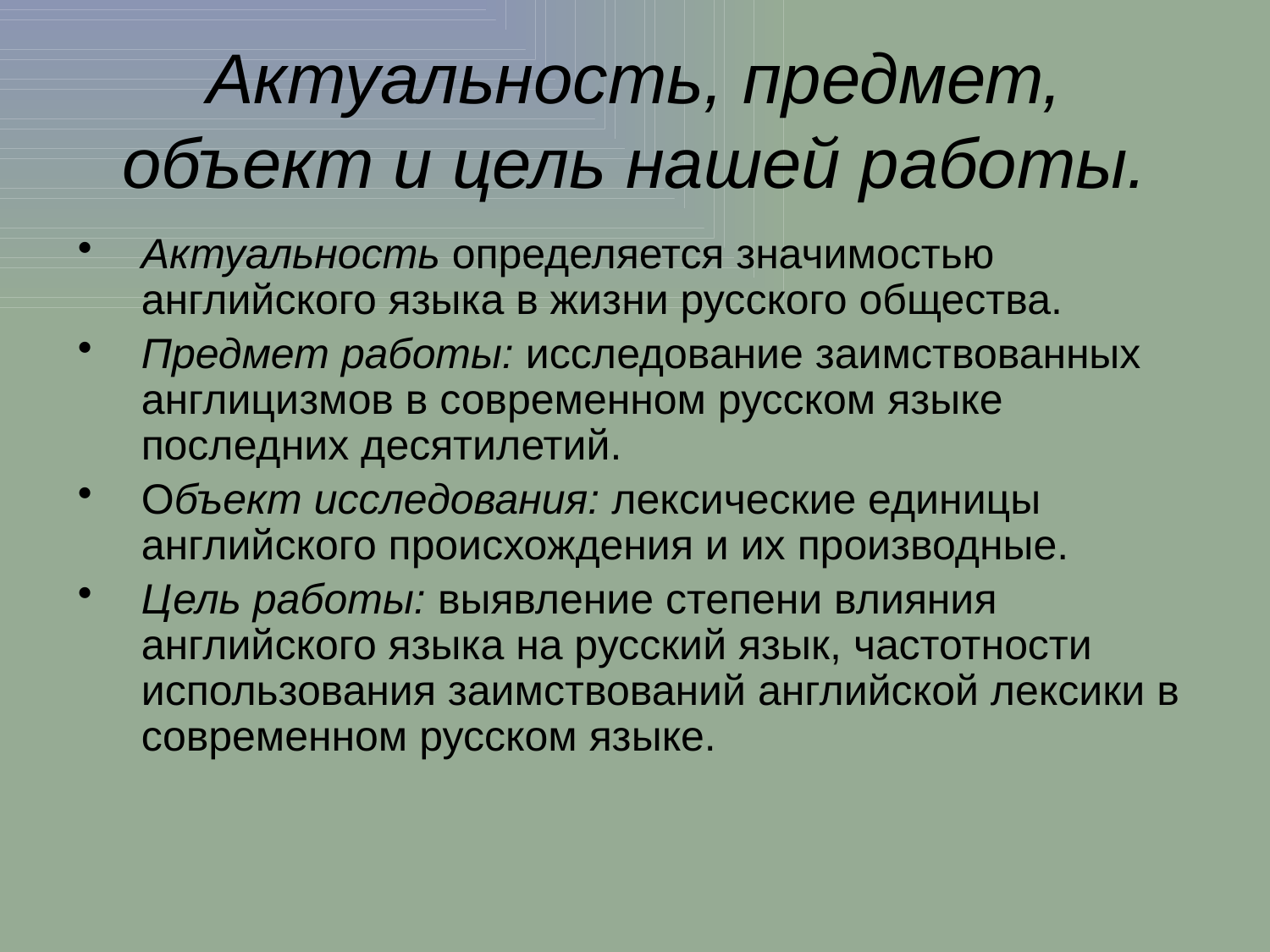

# Актуальность, предмет, объект и цель нашей работы.
Актуальность определяется значимостью английского языка в жизни русского общества.
Предмет работы: исследование заимствованных англицизмов в современном русском языке последних десятилетий.
Объект исследования: лексические единицы английского происхождения и их производные.
Цель работы: выявление степени влияния английского языка на русский язык, частотности использования заимствований английской лексики в современном русском языке.